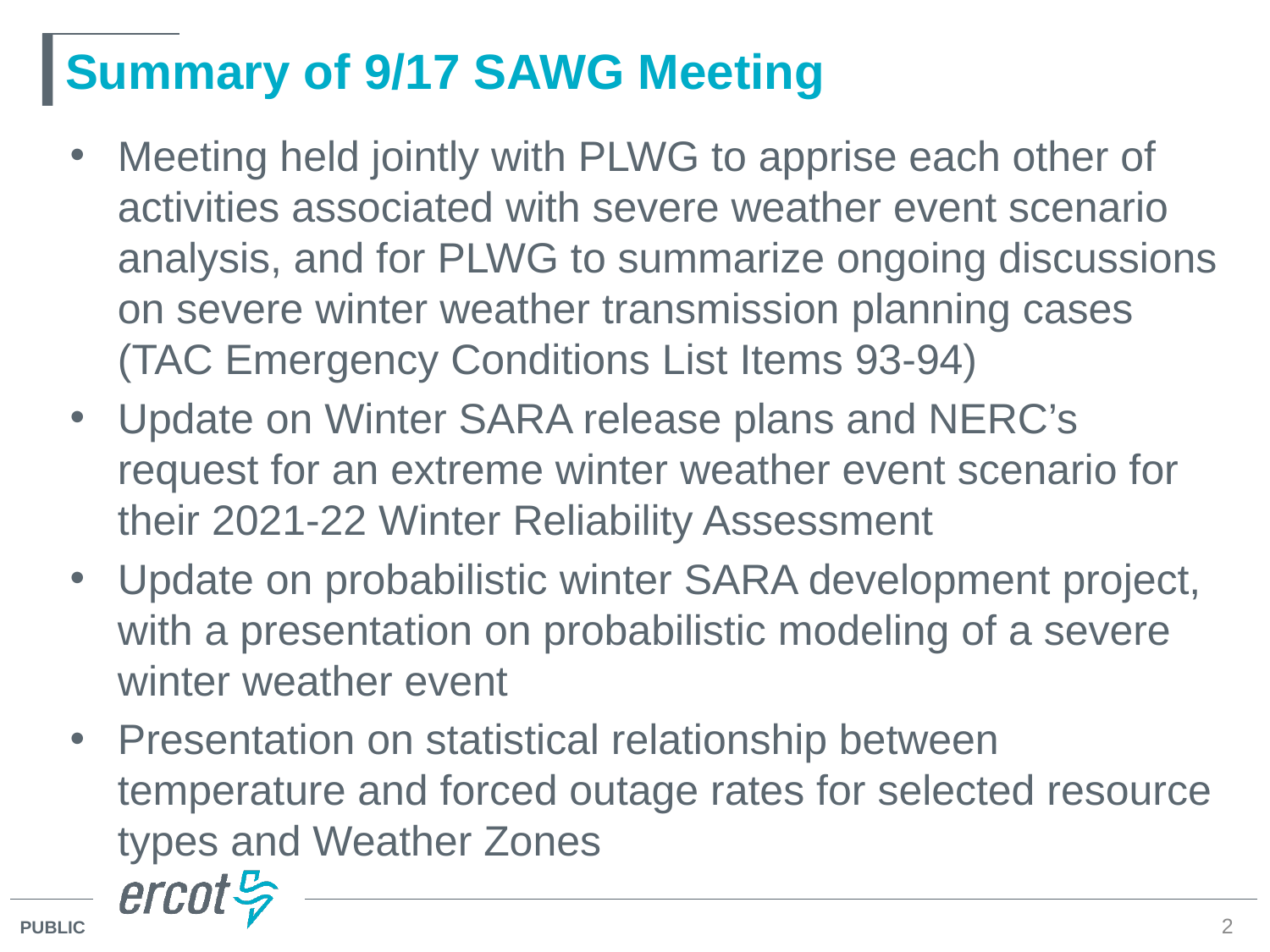

# Summary of 9/17 SAWG Meeting
Meeting held jointly with PLWG to apprise each other of activities associated with severe weather event scenario analysis, and for PLWG to summarize ongoing discussions on severe winter weather transmission planning cases (TAC Emergency Conditions List Items 93-94)
Update on Winter SARA release plans and NERC’s request for an extreme winter weather event scenario for their 2021-22 Winter Reliability Assessment
Update on probabilistic winter SARA development project, with a presentation on probabilistic modeling of a severe winter weather event
Presentation on statistical relationship between temperature and forced outage rates for selected resource types and Weather Zones
2